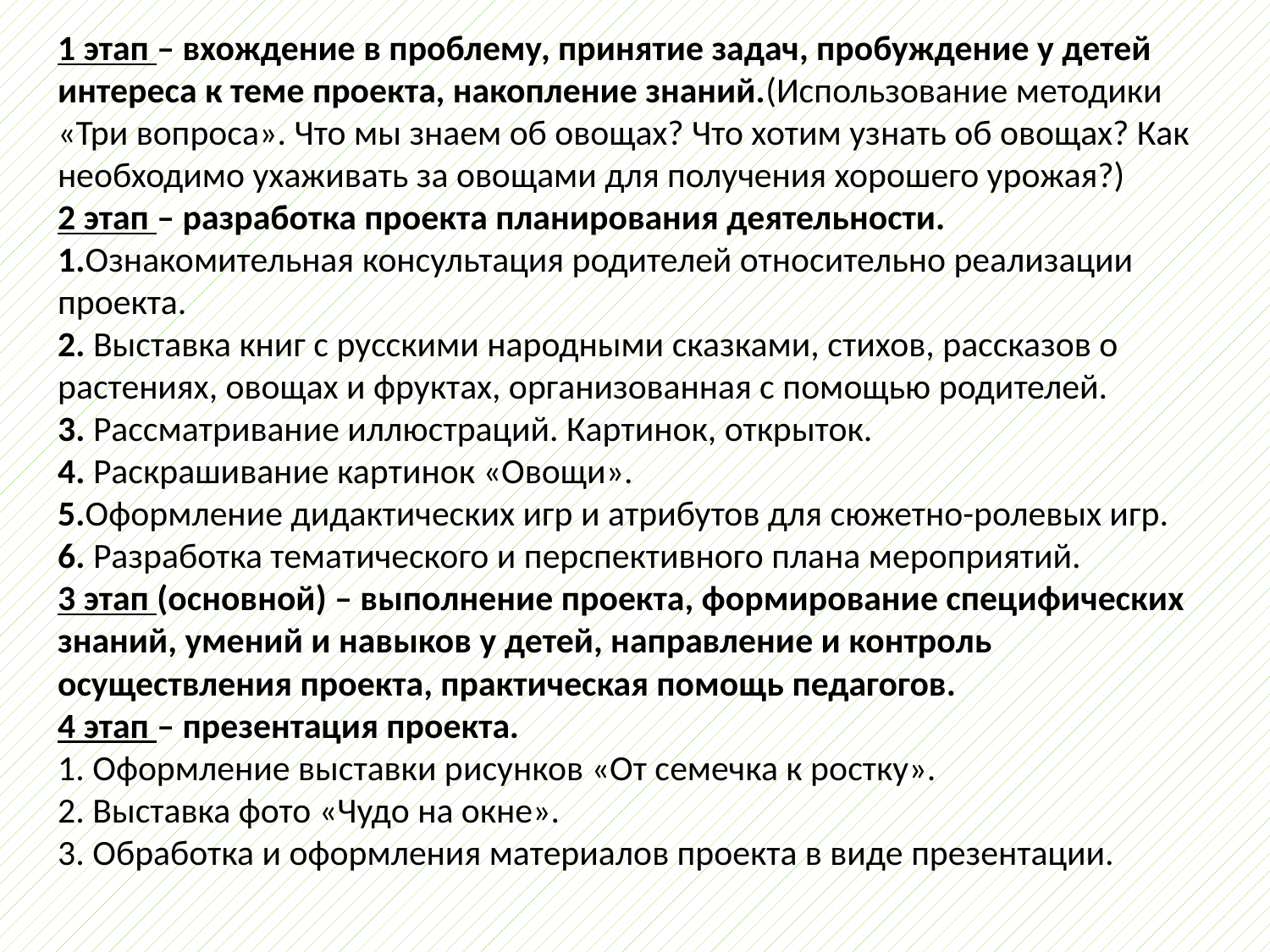

# 1 этап – вхождение в проблему, принятие задач, пробуждение у детей интереса к теме проекта, накопление знаний.(Использование методики «Три вопроса». Что мы знаем об овощах? Что хотим узнать об овощах? Как необходимо ухаживать за овощами для получения хорошего урожая?) 2 этап – разработка проекта планирования деятельности. 1.Ознакомительная консультация родителей относительно реализации проекта. 2. Выставка книг с русскими народными сказками, стихов, рассказов о растениях, овощах и фруктах, организованная с помощью родителей. 3. Рассматривание иллюстраций. Картинок, открыток. 4. Раскрашивание картинок «Овощи». 5.Оформление дидактических игр и атрибутов для сюжетно-ролевых игр. 6. Разработка тематического и перспективного плана мероприятий. 3 этап (основной) – выполнение проекта, формирование специфических знаний, умений и навыков у детей, направление и контроль осуществления проекта, практическая помощь педагогов. 4 этап – презентация проекта. 1. Оформление выставки рисунков «От семечка к ростку». 2. Выставка фото «Чудо на окне». 3. Обработка и оформления материалов проекта в виде презентации.